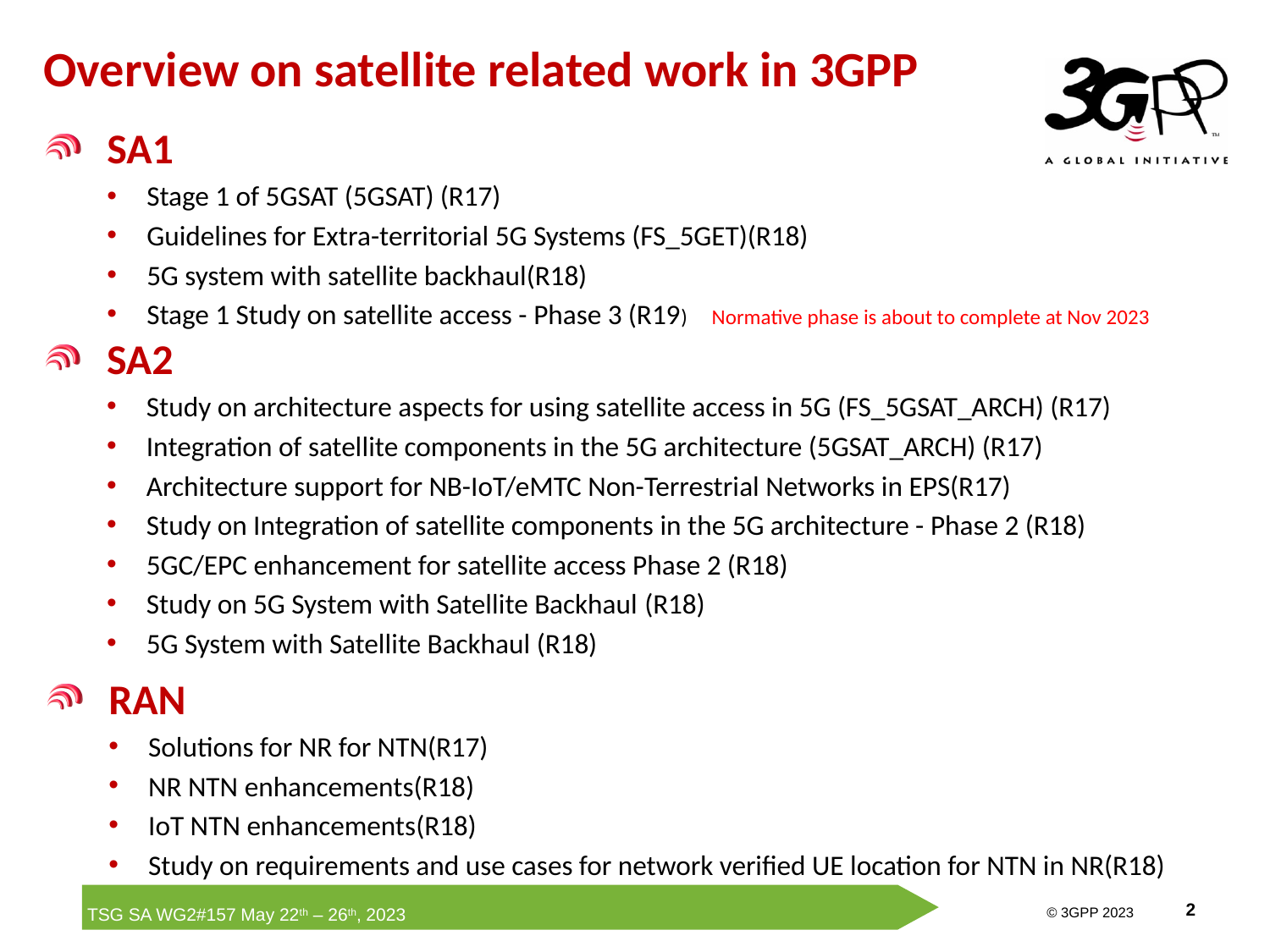

Overview on satellite related work in 3GPP
SA1
Stage 1 of 5GSAT (5GSAT) (R17)
Guidelines for Extra-territorial 5G Systems (FS_5GET)(R18)
5G system with satellite backhaul(R18)
Stage 1 Study on satellite access - Phase 3 (R19)     Normative phase is about to complete at Nov 2023

SA2
Study on architecture aspects for using satellite access in 5G (FS_5GSAT_ARCH) (R17)
Integration of satellite components in the 5G architecture (5GSAT_ARCH) (R17)
Architecture support for NB-IoT/eMTC Non-Terrestrial Networks in EPS(R17)
Study on Integration of satellite components in the 5G architecture - Phase 2 (R18)
5GC/EPC enhancement for satellite access Phase 2 (R18)
Study on 5G System with Satellite Backhaul (R18)I
5G System with Satellite Backhaul (R18)

RAN
Solutions for NR for NTN(R17)
NR NTN enhancements(R18)
IoT NTN enhancements(R18)
Study on requirements and use cases for network verified UE location for NTN in NR(R18)